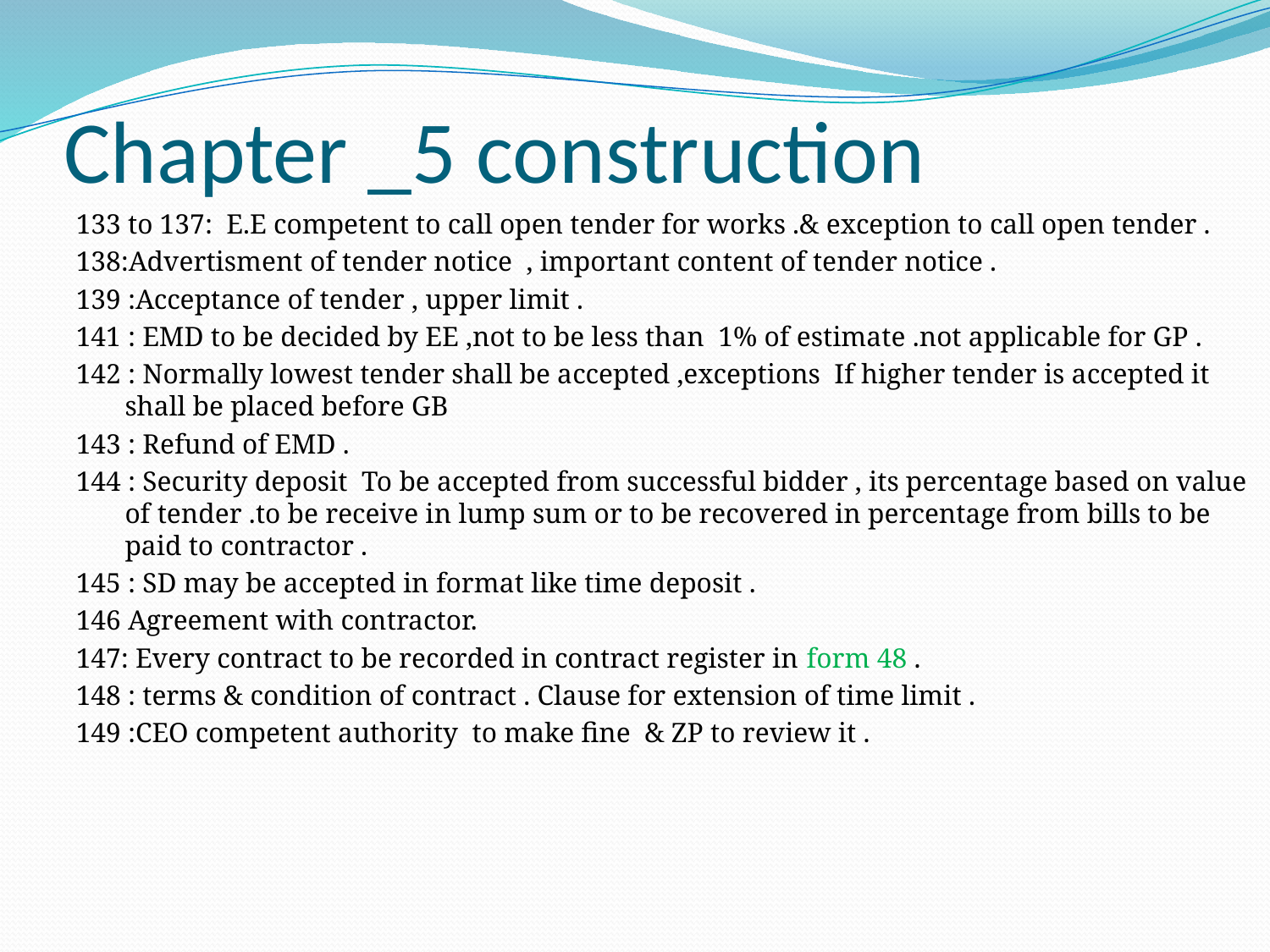

# Chapter _5 construction
133 to 137:  E.E competent to call open tender for works .& exception to call open tender .
138:Advertisment of tender notice  , important content of tender notice .
139 :Acceptance of tender , upper limit .
141 : EMD to be decided by EE ,not to be less than  1% of estimate .not applicable for GP .
142 : Normally lowest tender shall be accepted ,exceptions  If higher tender is accepted it shall be placed before GB
143 : Refund of EMD .
144 : Security deposit  To be accepted from successful bidder , its percentage based on value of tender .to be receive in lump sum or to be recovered in percentage from bills to be paid to contractor .
145 : SD may be accepted in format like time deposit .
146 Agreement with contractor.
147: Every contract to be recorded in contract register in form 48 .
148 : terms & condition of contract . Clause for extension of time limit .
149 :CEO competent authority  to make fine  & ZP to review it .